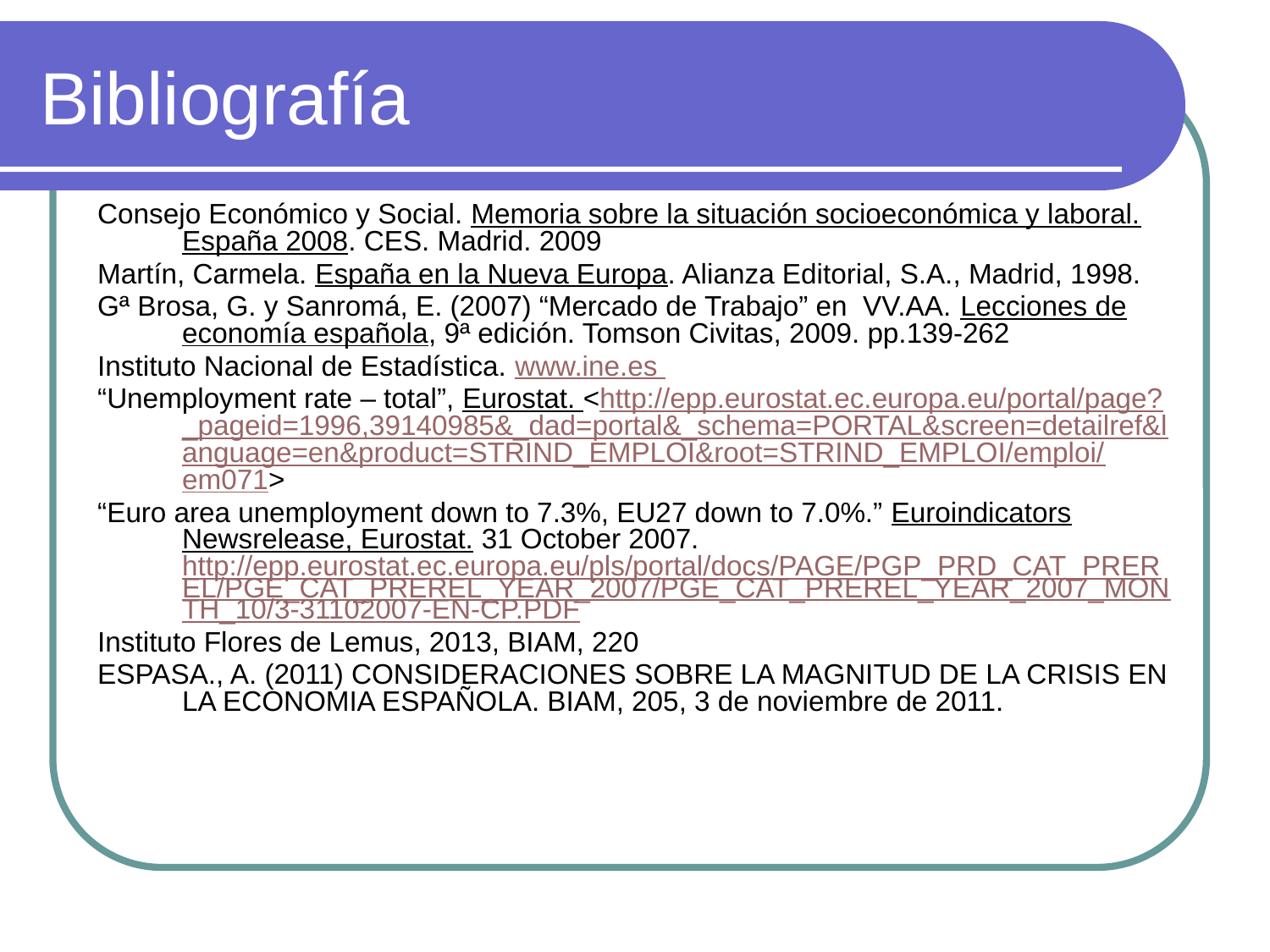

# Bibliografía
Consejo Económico y Social. Memoria sobre la situación socioeconómica y laboral. España 2008. CES. Madrid. 2009
Martín, Carmela. España en la Nueva Europa. Alianza Editorial, S.A., Madrid, 1998.
Gª Brosa, G. y Sanromá, E. (2007) “Mercado de Trabajo” en  VV.AA. Lecciones de economía española, 9ª edición. Tomson Civitas, 2009. pp.139-262
Instituto Nacional de Estadística. www.ine.es
“Unemployment rate – total”, Eurostat. <http://epp.eurostat.ec.europa.eu/portal/page?_pageid=1996,39140985&_dad=portal&_schema=PORTAL&screen=detailref&language=en&product=STRIND_EMPLOI&root=STRIND_EMPLOI/emploi/em071>
“Euro area unemployment down to 7.3%, EU27 down to 7.0%.” Euroindicators Newsrelease, Eurostat. 31 October 2007. http://epp.eurostat.ec.europa.eu/pls/portal/docs/PAGE/PGP_PRD_CAT_PREREL/PGE_CAT_PREREL_YEAR_2007/PGE_CAT_PREREL_YEAR_2007_MONTH_10/3-31102007-EN-CP.PDF
Instituto Flores de Lemus, 2013, BIAM, 220
ESPASA., A. (2011) CONSIDERACIONES SOBRE LA MAGNITUD DE LA CRISIS EN LA ECONOMIA ESPAÑOLA. BIAM, 205, 3 de noviembre de 2011.